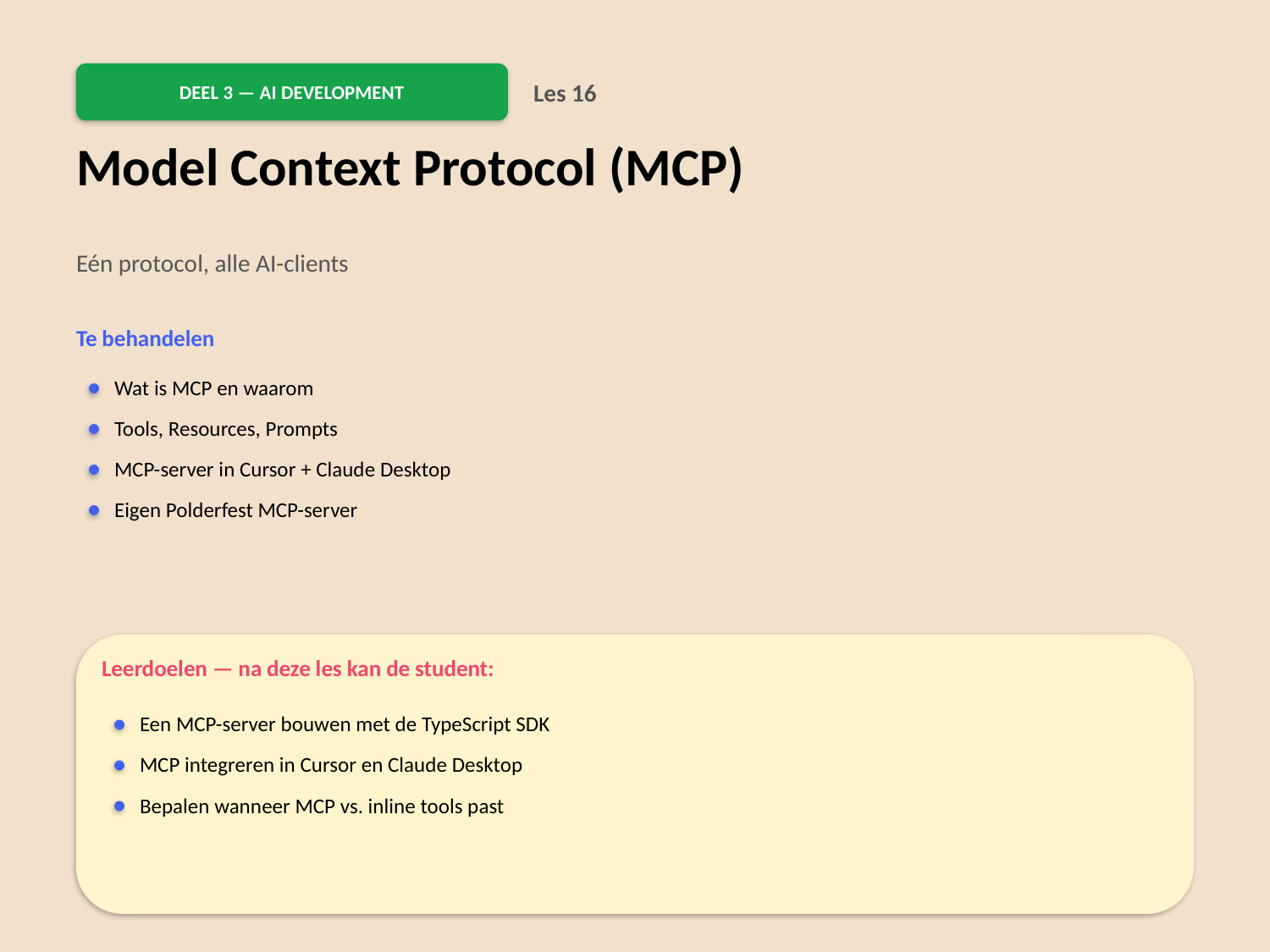

DEEL 3 — AI DEVELOPMENT
Les 16
Model Context Protocol (MCP)
Eén protocol, alle AI-clients
Te behandelen
Wat is MCP en waarom

Tools, Resources, Prompts

MCP-server in Cursor + Claude Desktop

Eigen Polderfest MCP-server

Leerdoelen — na deze les kan de student:
Een MCP-server bouwen met de TypeScript SDK

MCP integreren in Cursor en Claude Desktop

Bepalen wanneer MCP vs. inline tools past